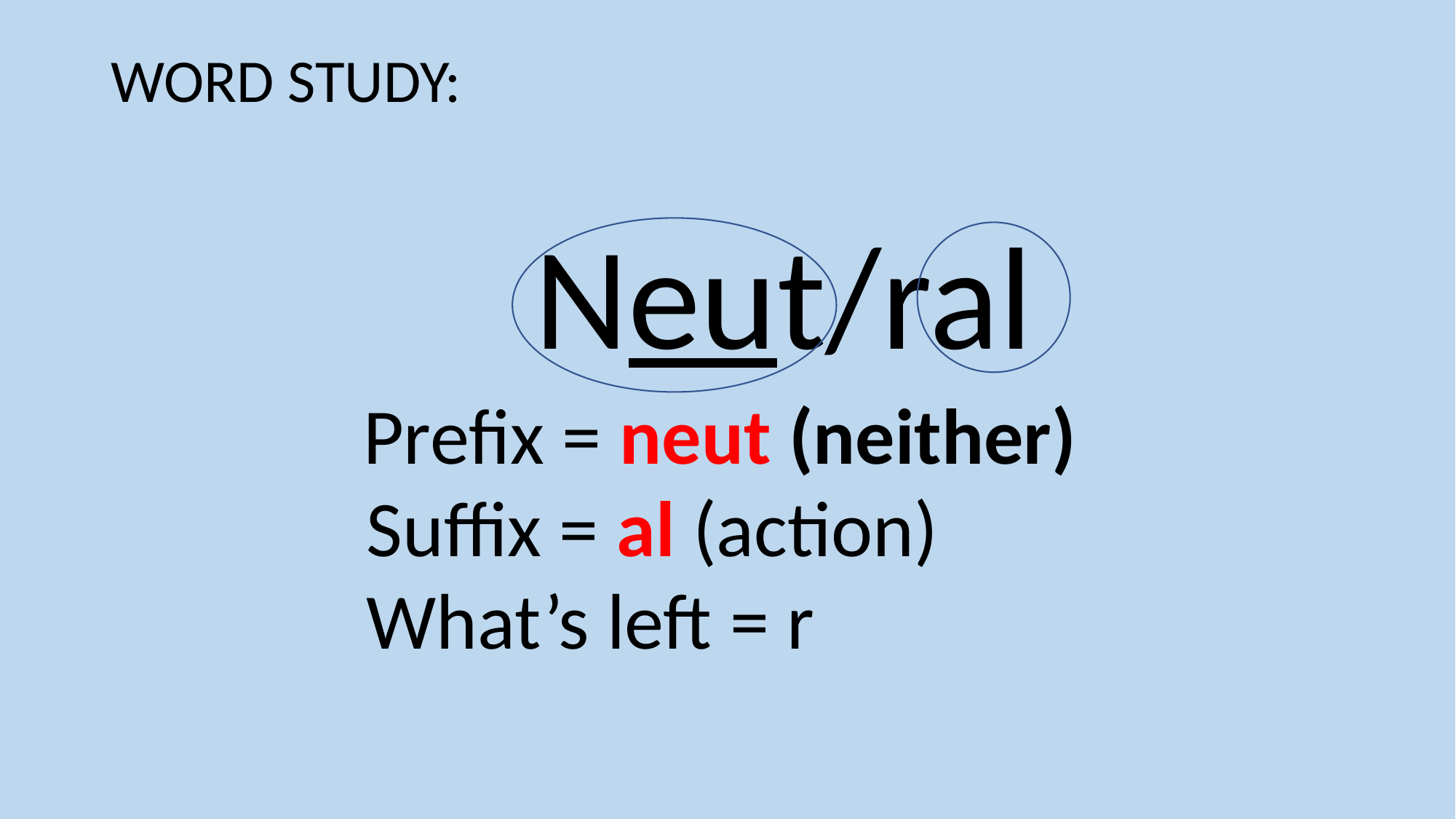

# WORD STUDY:

Neut/ral
           Prefix = neut (neither)
  Suffix = al (action)
  What’s left = r